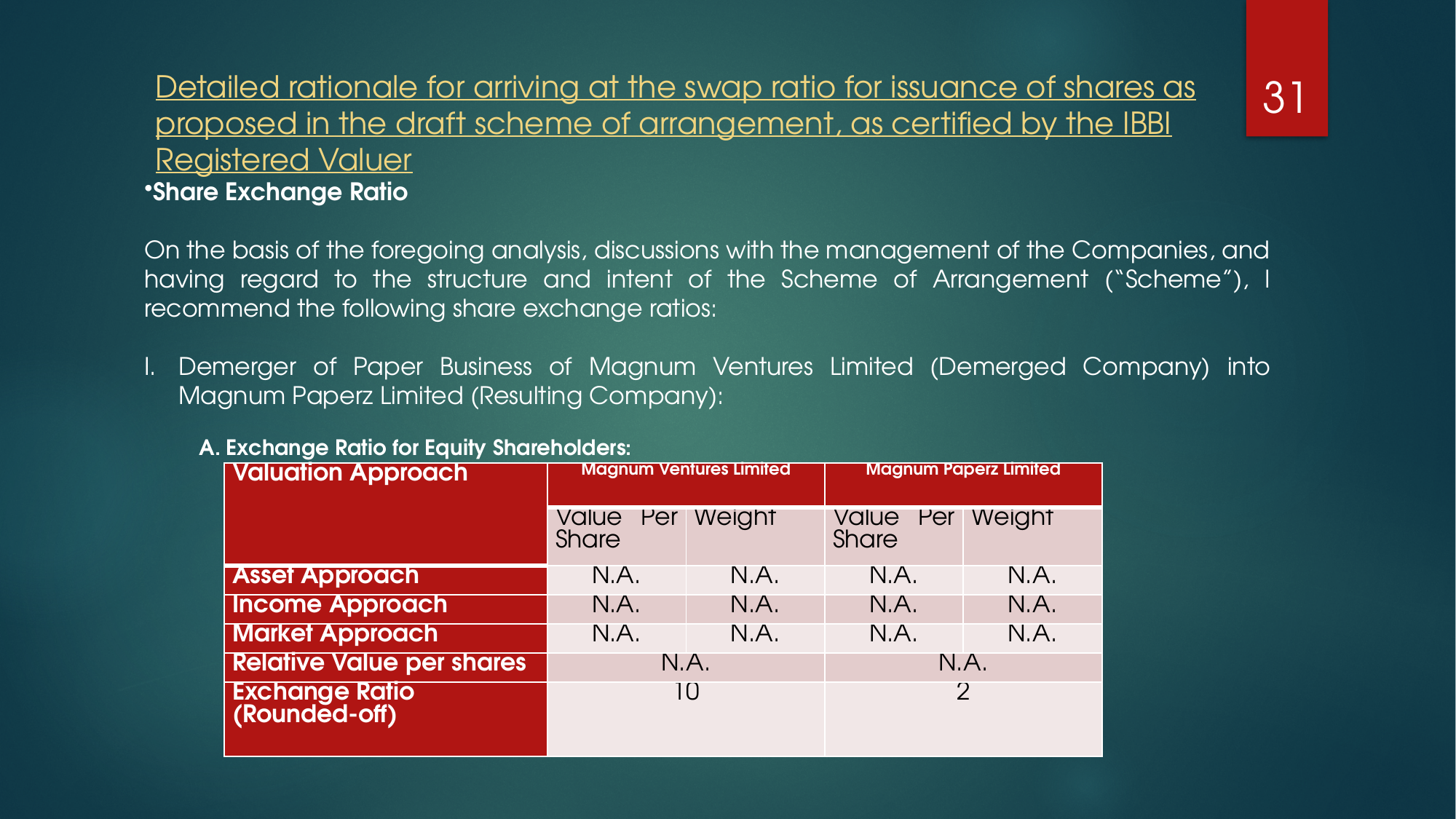

Share Exchange Ratio

On the basis of the foregoing analysis, discussions with the management of the Companies, and having regard to the structure and intent of the Scheme of Arrangement (“Scheme”), I recommend the following share exchange ratios:

Demerger of Paper Business of Magnum Ventures Limited (Demerged Company) into Magnum Paperz Limited (Resulting Company):

Exchange Ratio for Equity Shareholders:

31
Detailed rationale for arriving at the swap ratio for issuance of shares as proposed in the draft scheme of arrangement, as certified by the IBBI Registered Valuer
| Valuation Approach | Magnum Ventures Limited |  | Magnum Paperz Limited |  |
| --- | --- | --- | --- | --- |
|  | Value Per Share | Weight | Value Per Share | Weight |
| Asset Approach | N.A. | N.A. | N.A. | N.A. |
| Income Approach | N.A. | N.A. | N.A. | N.A. |
| Market Approach | N.A. | N.A. | N.A. | N.A. |
| Relative Value per shares | N.A. |  | N.A. |  |
| Exchange Ratio (Rounded-off) | 10 |  | 2 |  |